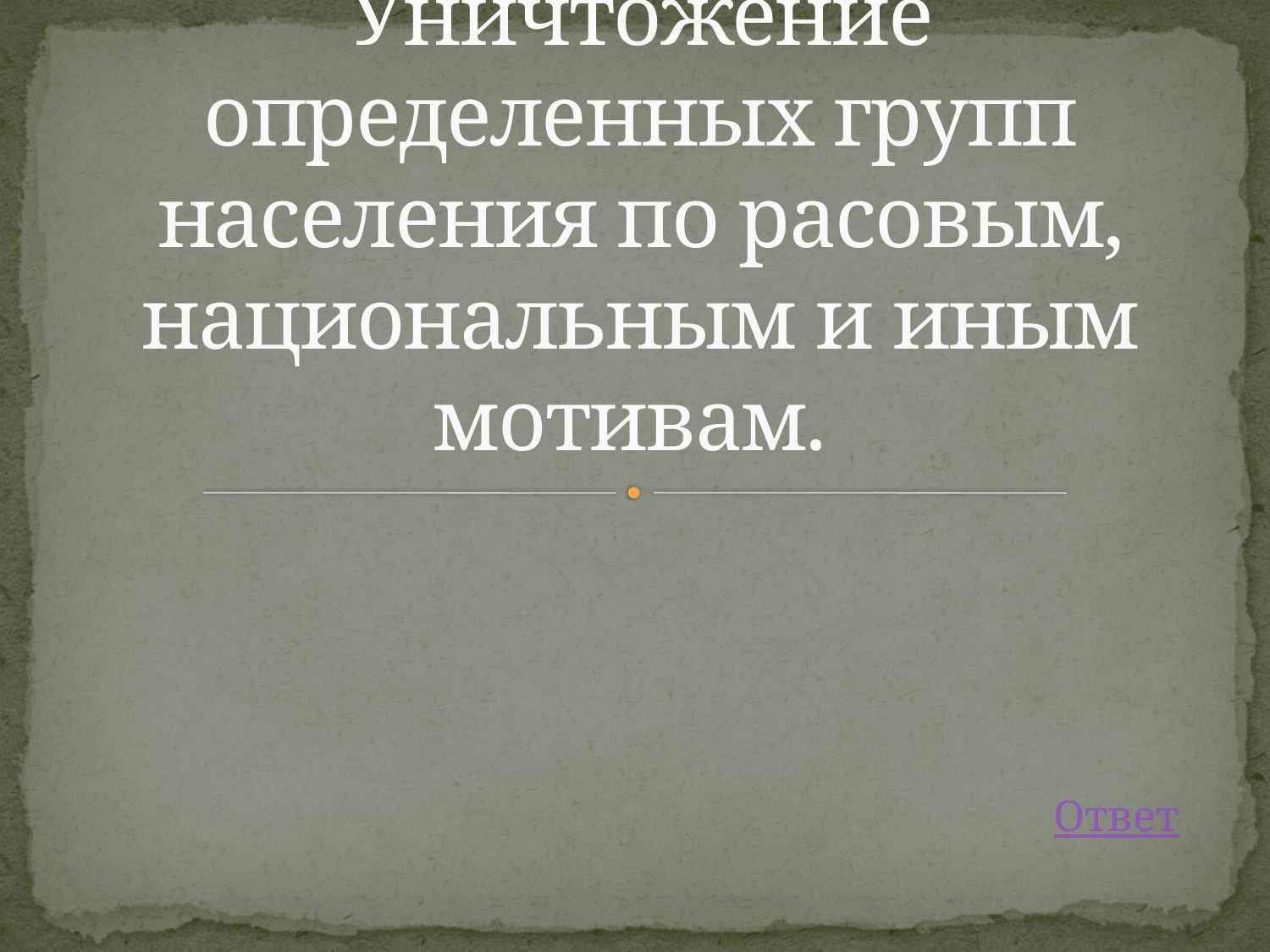

# Уничтожение определенных групп населения по расовым, национальным и иным мотивам.

Ответ